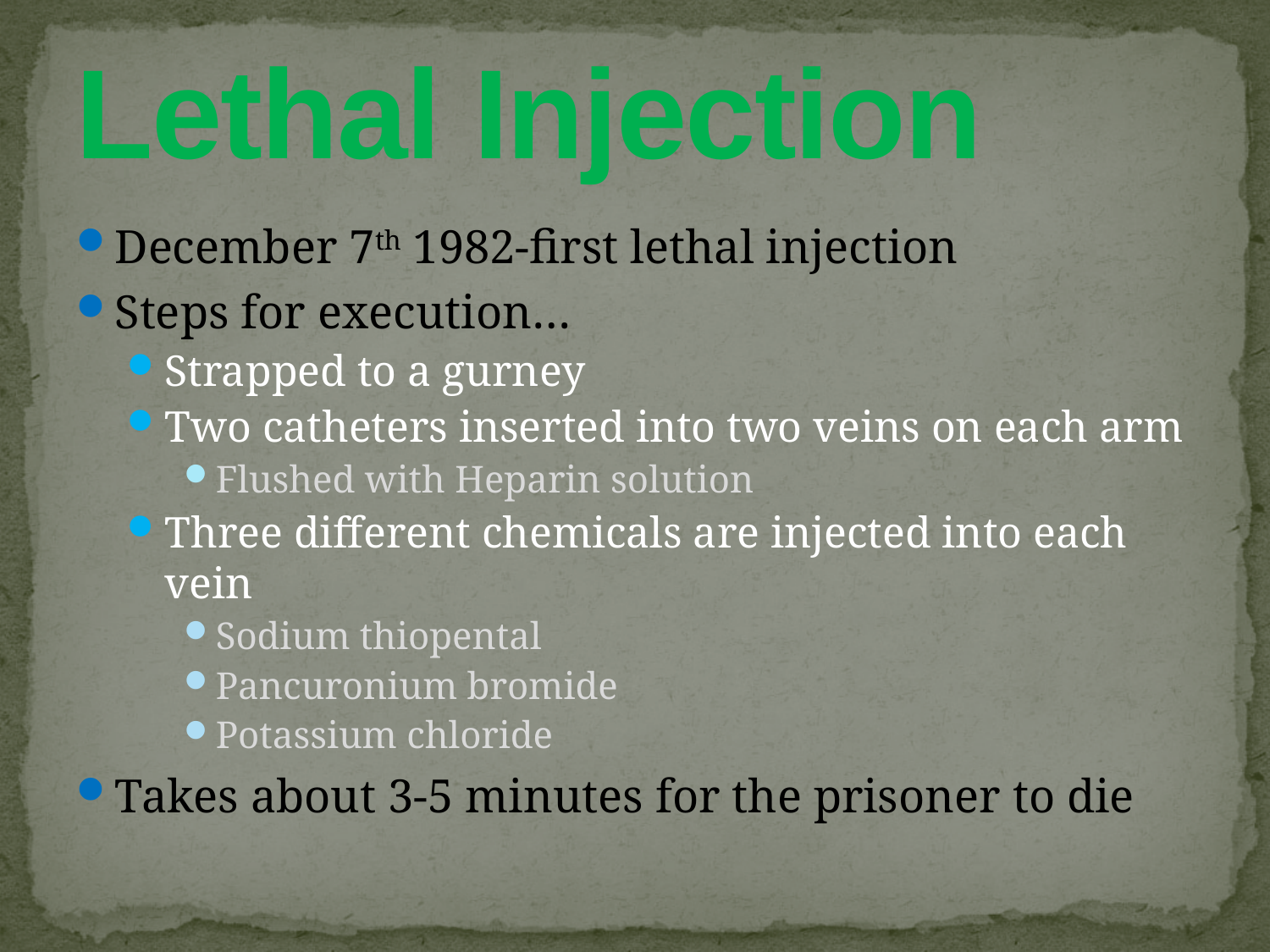

# Lethal Injection
December 7th 1982-first lethal injection
Steps for execution…
Strapped to a gurney
Two catheters inserted into two veins on each arm
Flushed with Heparin solution
Three different chemicals are injected into each vein
Sodium thiopental
Pancuronium bromide
Potassium chloride
Takes about 3-5 minutes for the prisoner to die